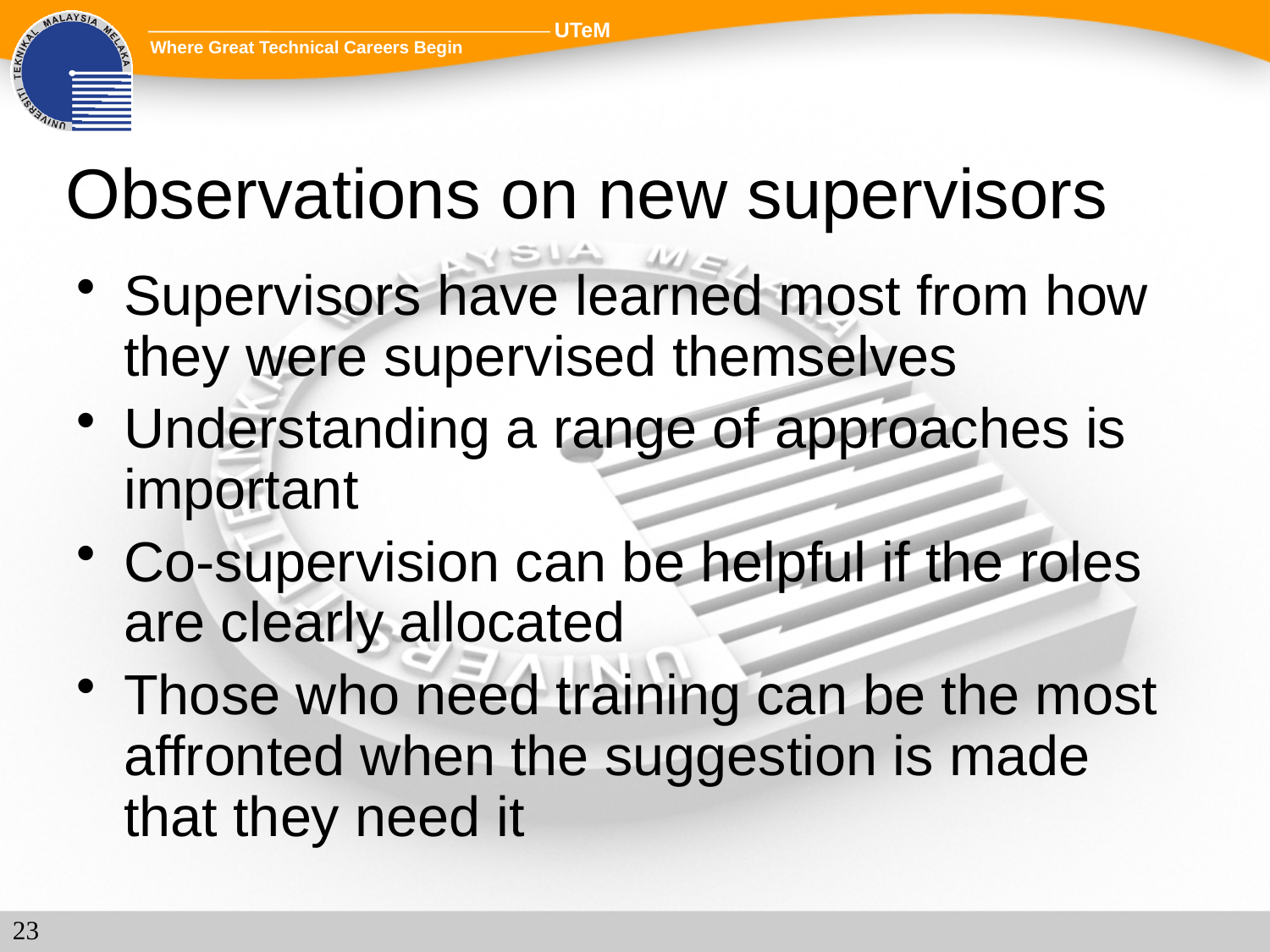

# Observations on new supervisors
Supervisors have learned most from how they were supervised themselves
Understanding a range of approaches is important
Co-supervision can be helpful if the roles are clearly allocated
Those who need training can be the most affronted when the suggestion is made that they need it